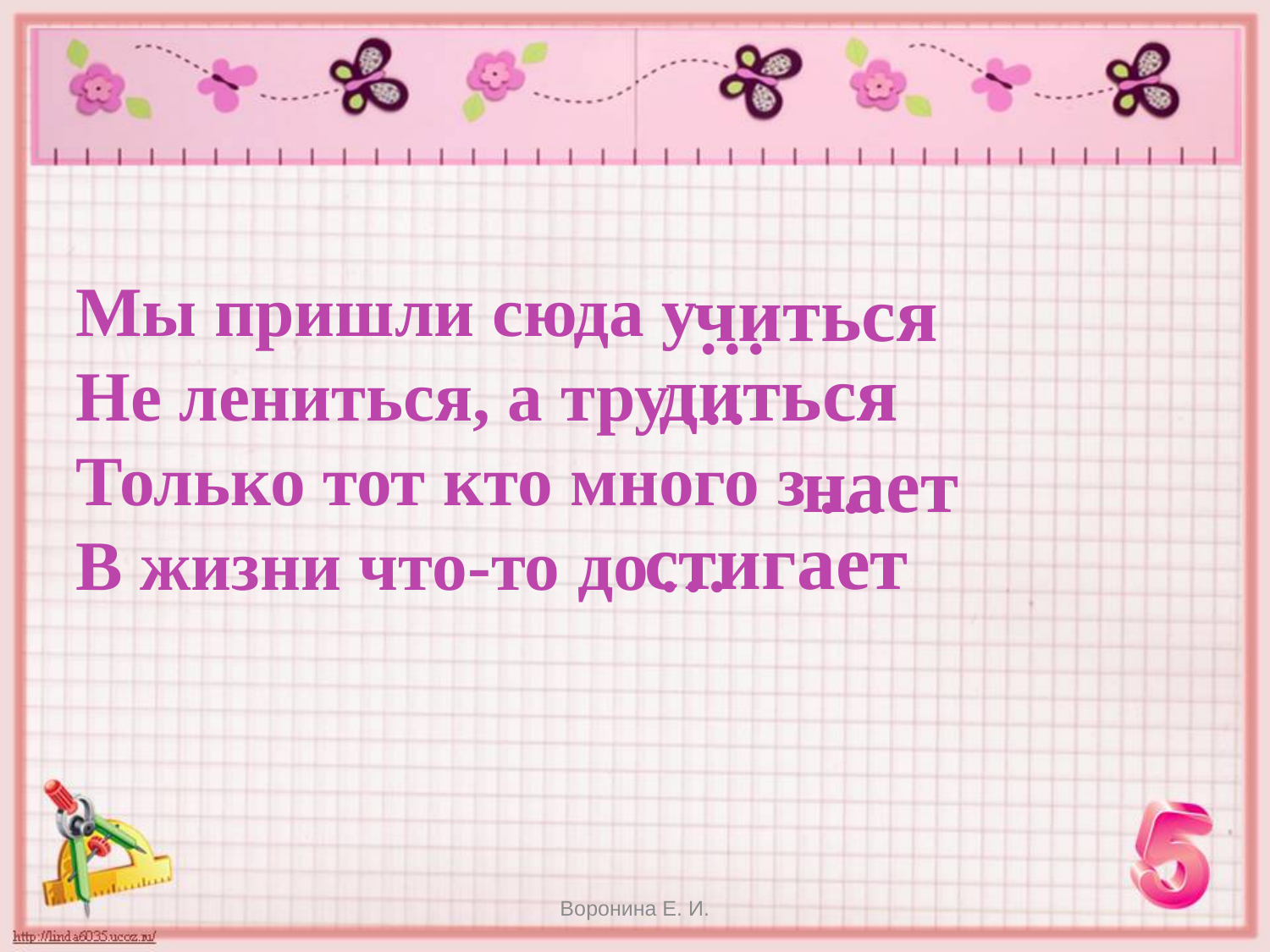

Мы пришли сюда у
Не лениться, а тру
Только тот кто много з
В жизни что-то до
читься
…
диться
…
нает
…
стигает
…
Воронина Е. И.